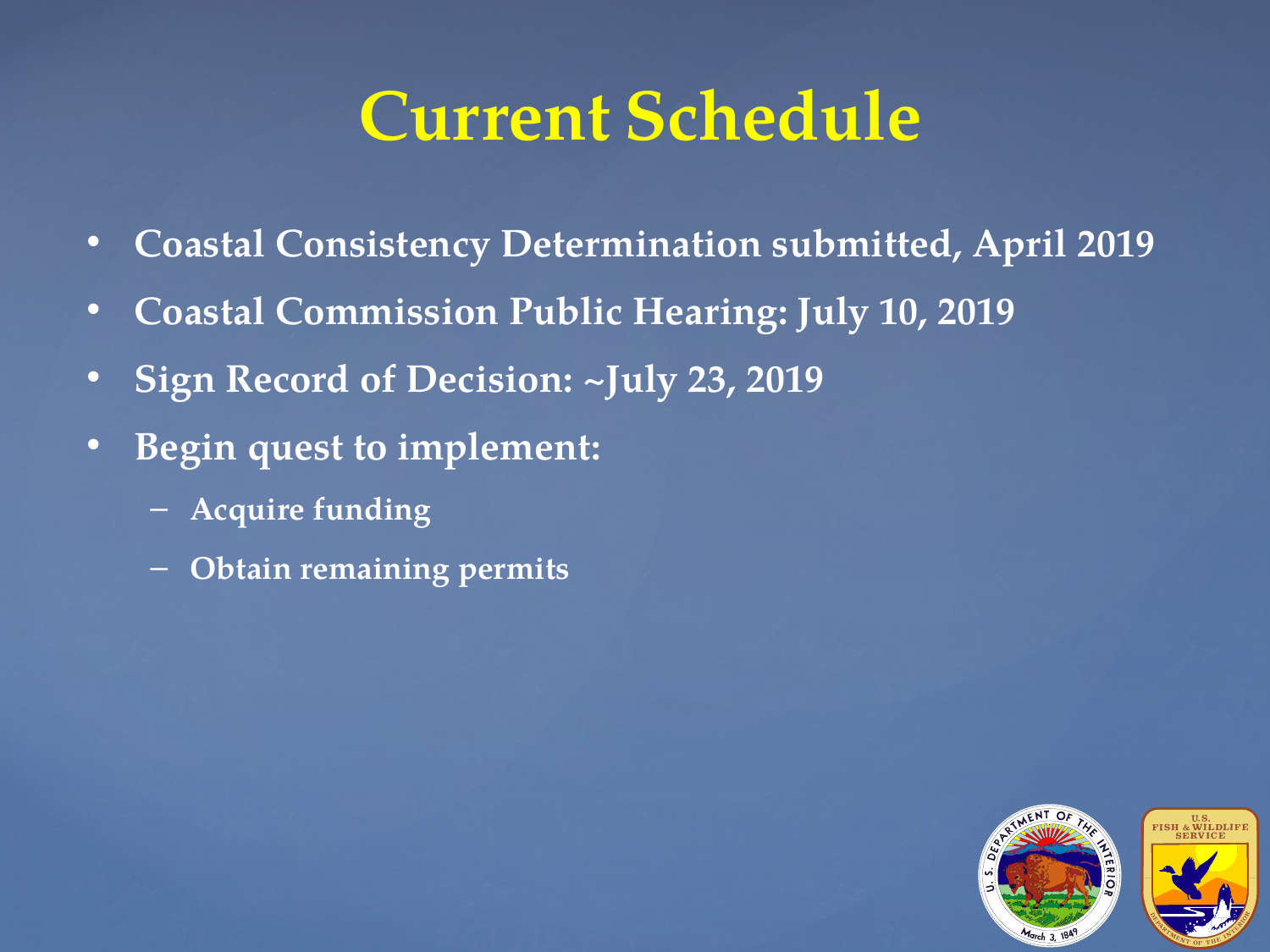

Current Schedule
Coastal Consistency Determination submitted, April 2019
Coastal Commission Public Hearing: July 10, 2019
Sign Record of Decision: ~July 23, 2019
Begin quest to implement:
Acquire funding
Obtain remaining permits